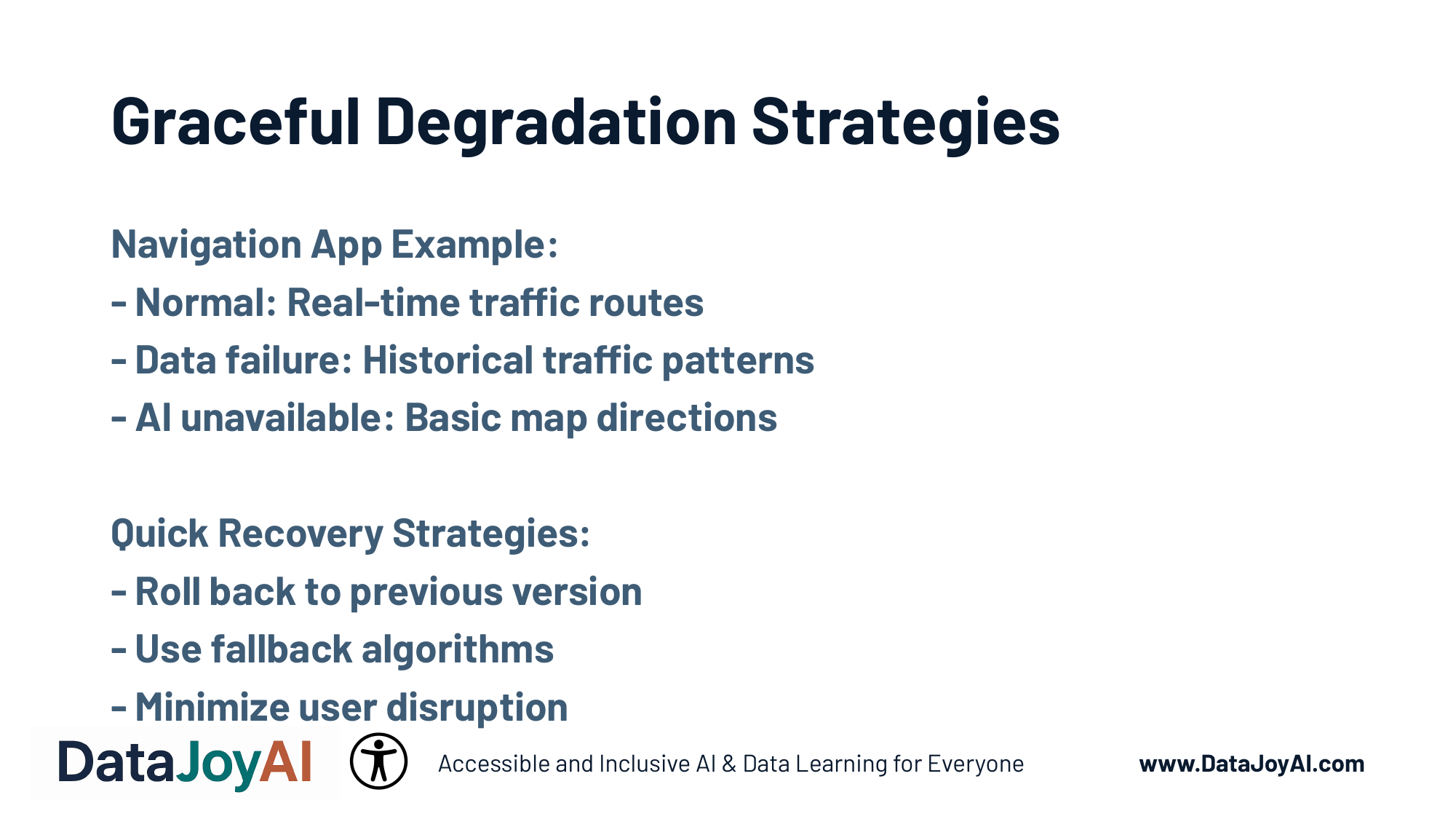

# Graceful Degradation Strategies
Navigation App Example:
- Normal: Real-time traffic routes
- Data failure: Historical traffic patterns
- AI unavailable: Basic map directions

Quick Recovery Strategies:
- Roll back to previous version
- Use fallback algorithms
- Minimize user disruption